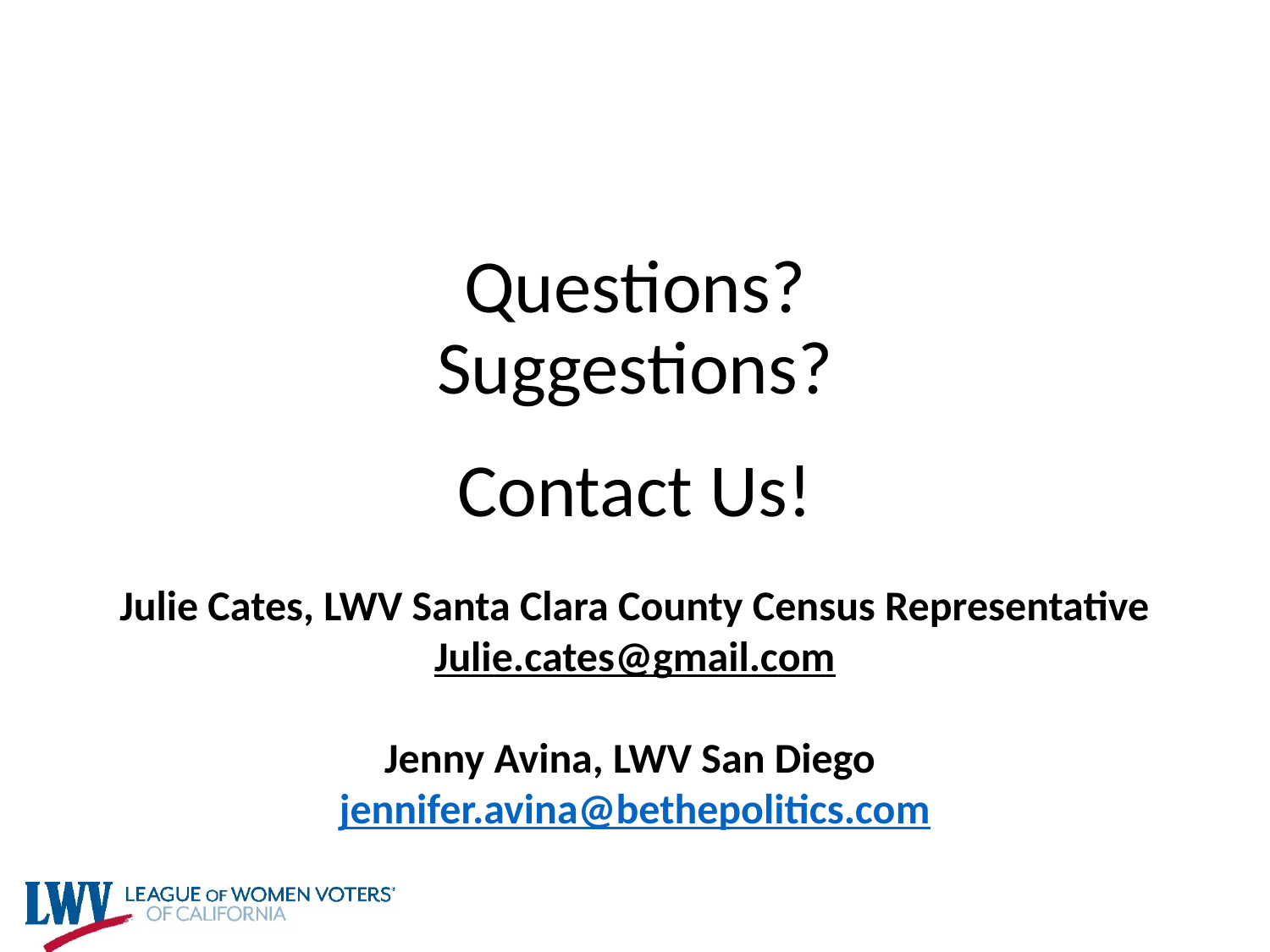

# Questions? Suggestions? Contact Us!
Julie Cates, LWV Santa Clara County Census Representative
Julie.cates@gmail.com
Jenny Avina, LWV San Diego
jennifer.avina@bethepolitics.com